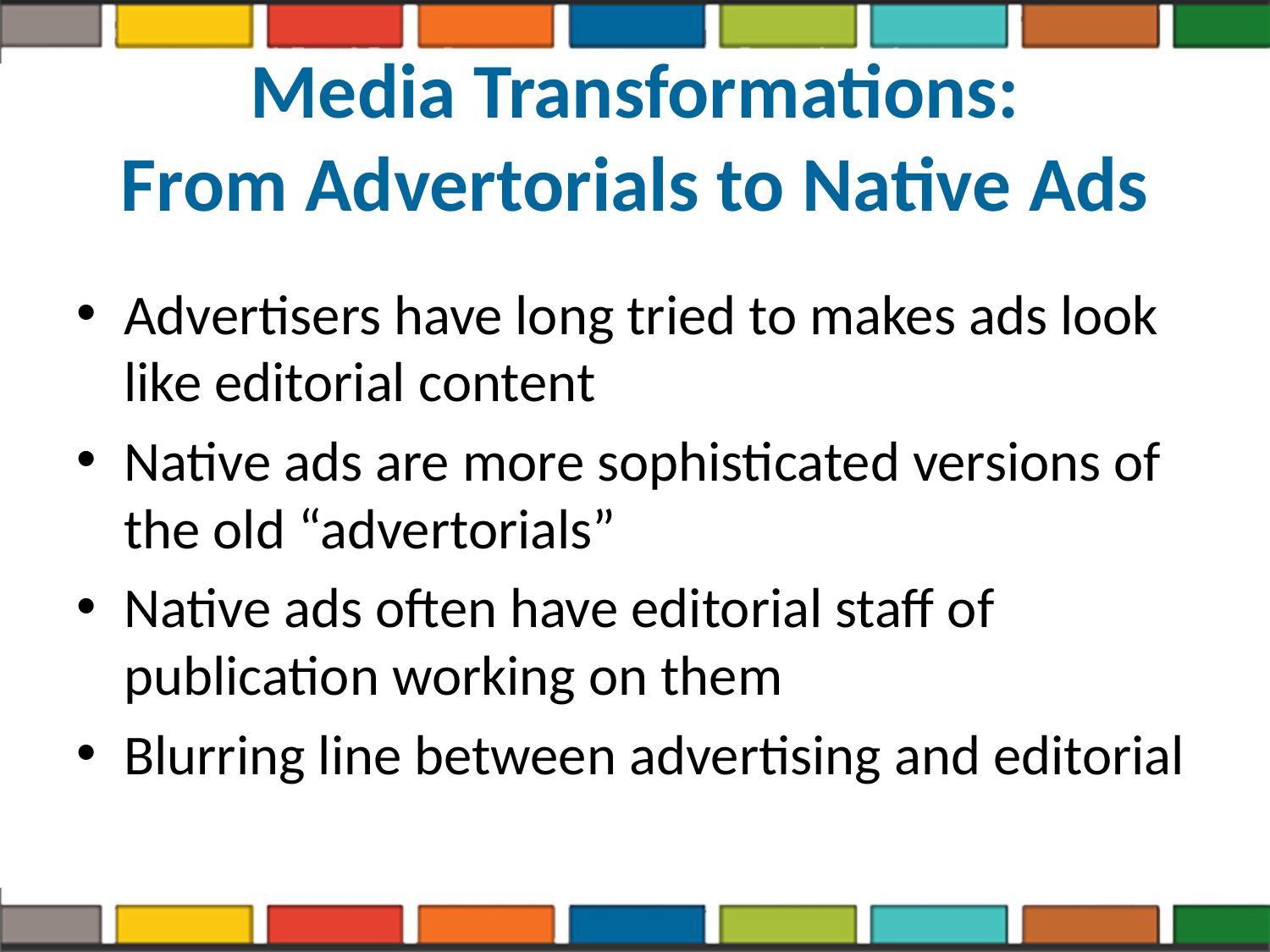

# Media Transformations: From Advertorials to Native Ads
Advertisers have long tried to makes ads look like editorial content
Native ads are more sophisticated versions of the old “advertorials”
Native ads often have editorial staff of publication working on them
Blurring line between advertising and editorial